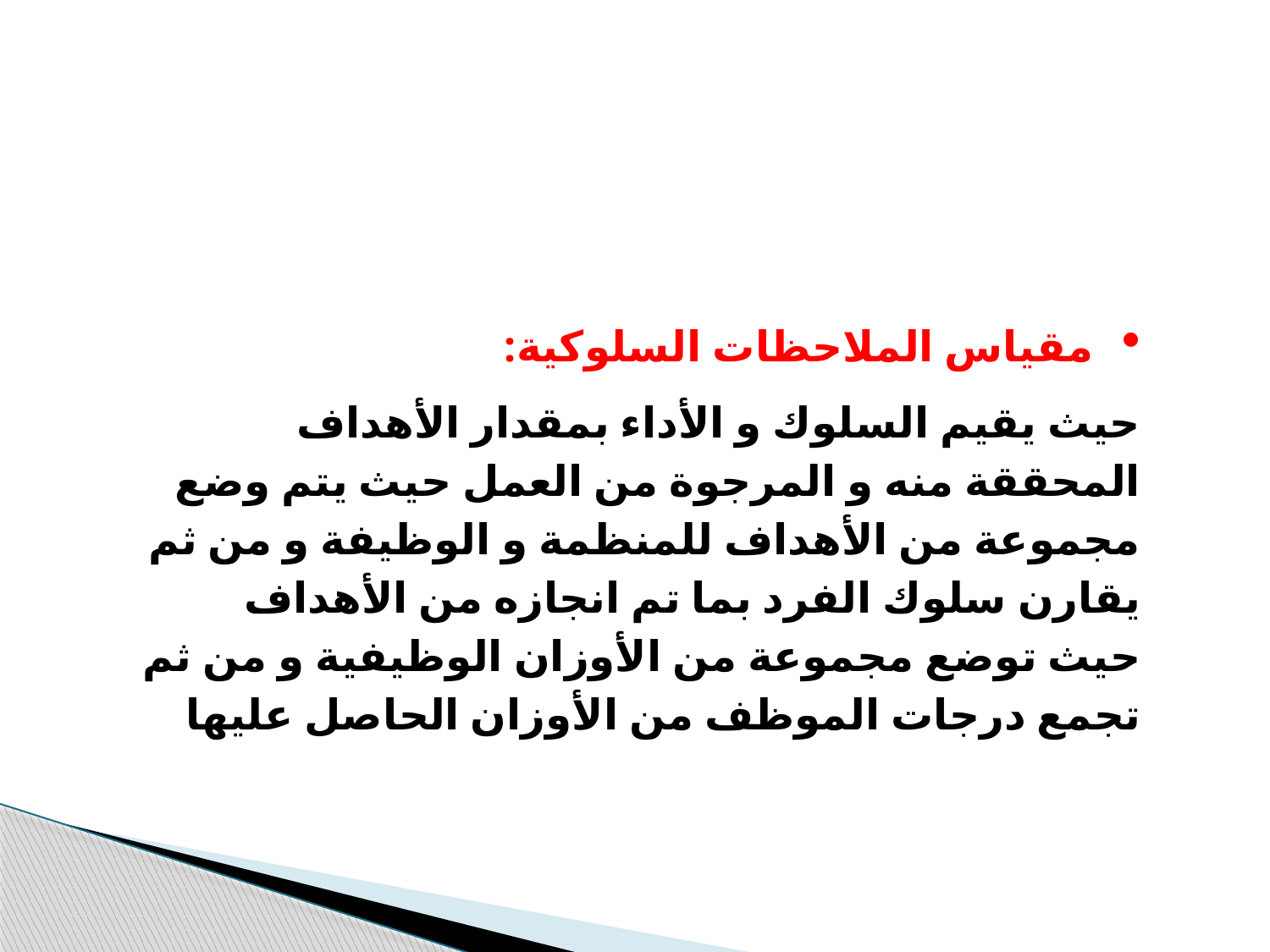

مقياس الملاحظات السلوكية:
حيث يقيم السلوك و الأداء بمقدار الأهداف المحققة منه و المرجوة من العمل حيث يتم وضع مجموعة من الأهداف للمنظمة و الوظيفة و من ثم يقارن سلوك الفرد بما تم انجازه من الأهداف  حيث توضع مجموعة من الأوزان الوظيفية و من ثم تجمع درجات الموظف من الأوزان الحاصل عليها